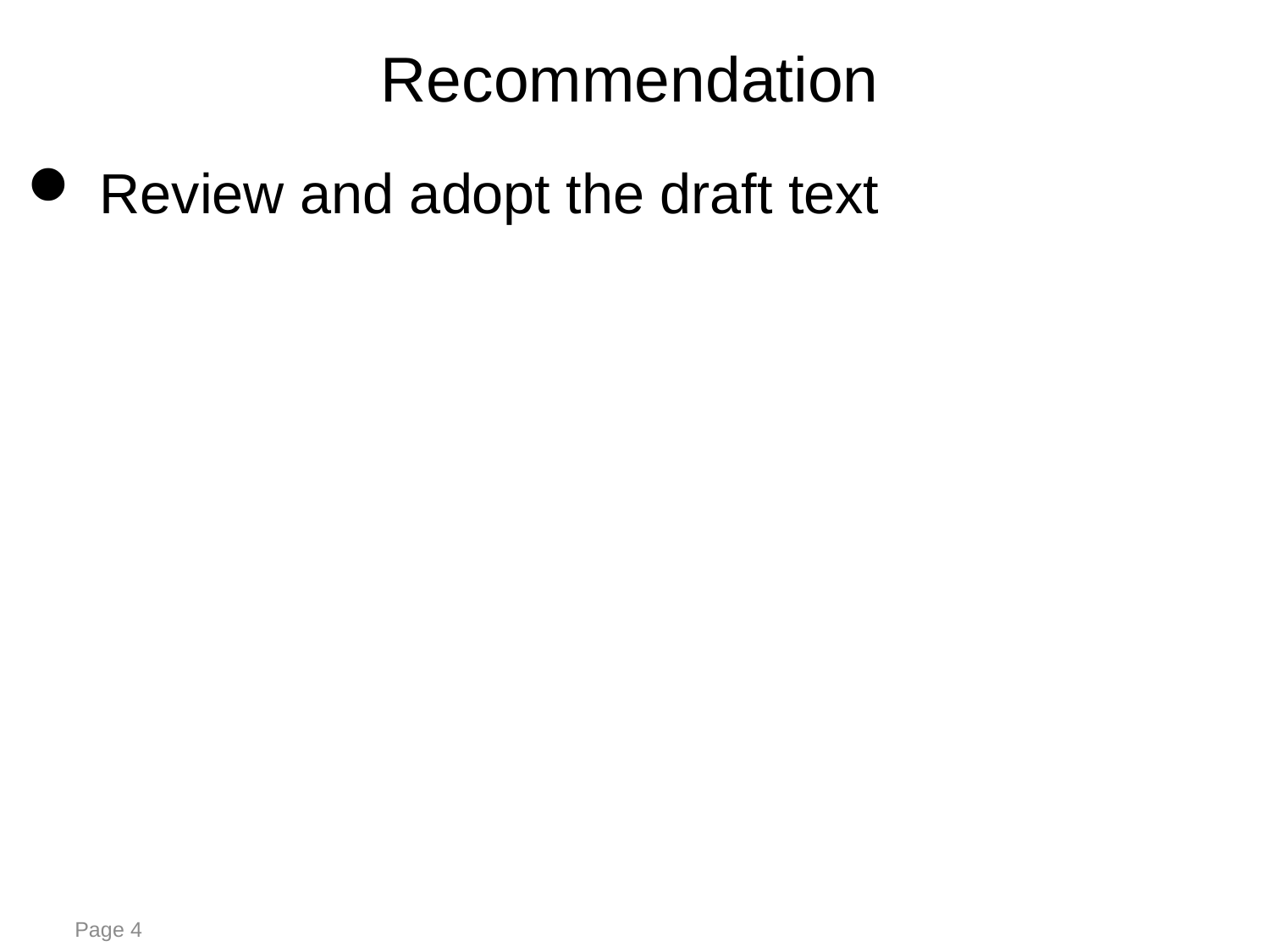

Recommendation
 Review and adopt the draft text
Page 4